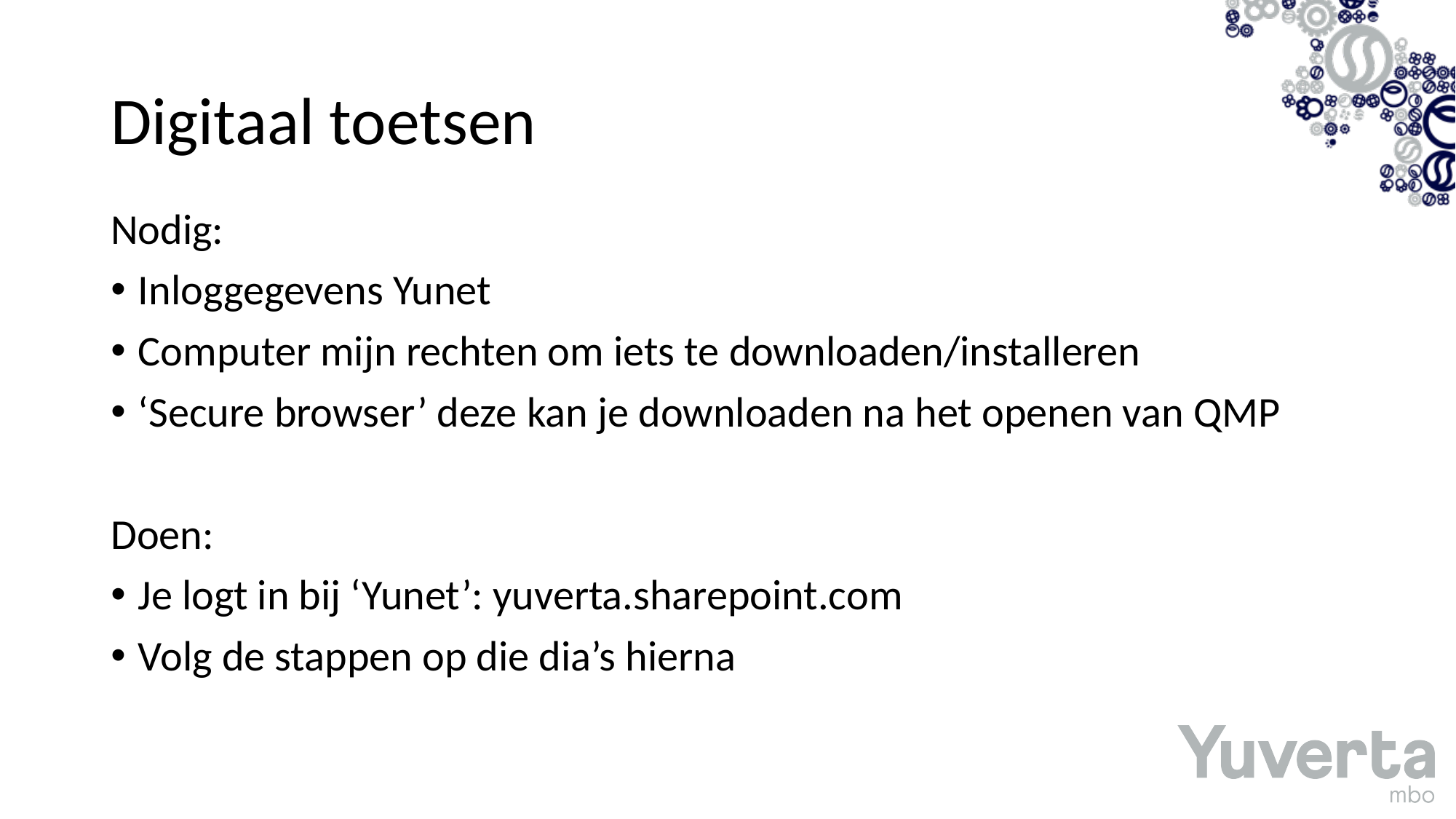

# Digitaal toetsen
Nodig:
Inloggegevens Yunet
Computer mijn rechten om iets te downloaden/installeren
‘Secure browser’ deze kan je downloaden na het openen van QMP

Doen:
Je logt in bij ‘Yunet’: yuverta.sharepoint.com
Volg de stappen op die dia’s hierna